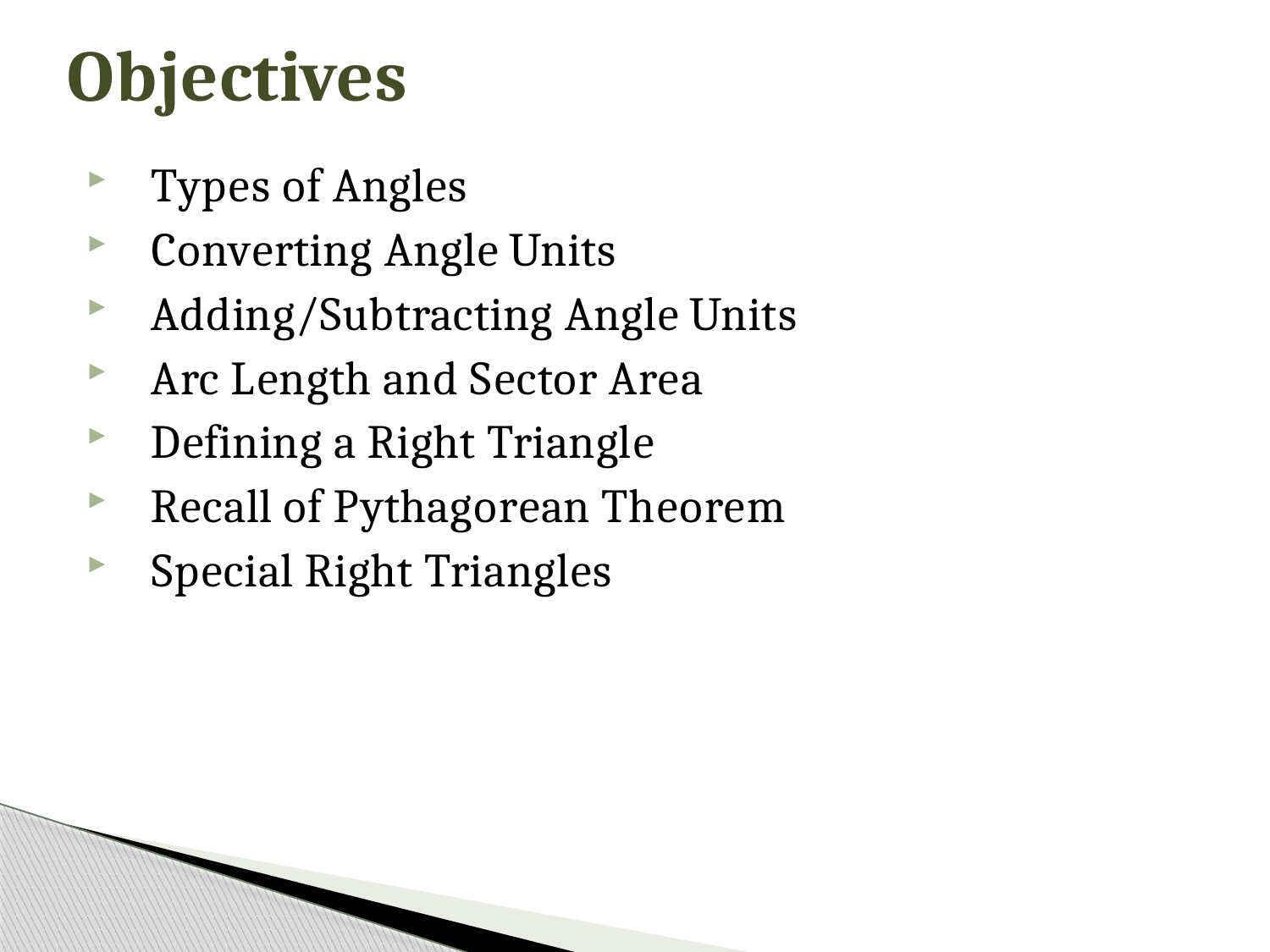

# Objectives
Types of Angles
Converting Angle Units
Adding/Subtracting Angle Units
Arc Length and Sector Area
Defining a Right Triangle
Recall of Pythagorean Theorem
Special Right Triangles